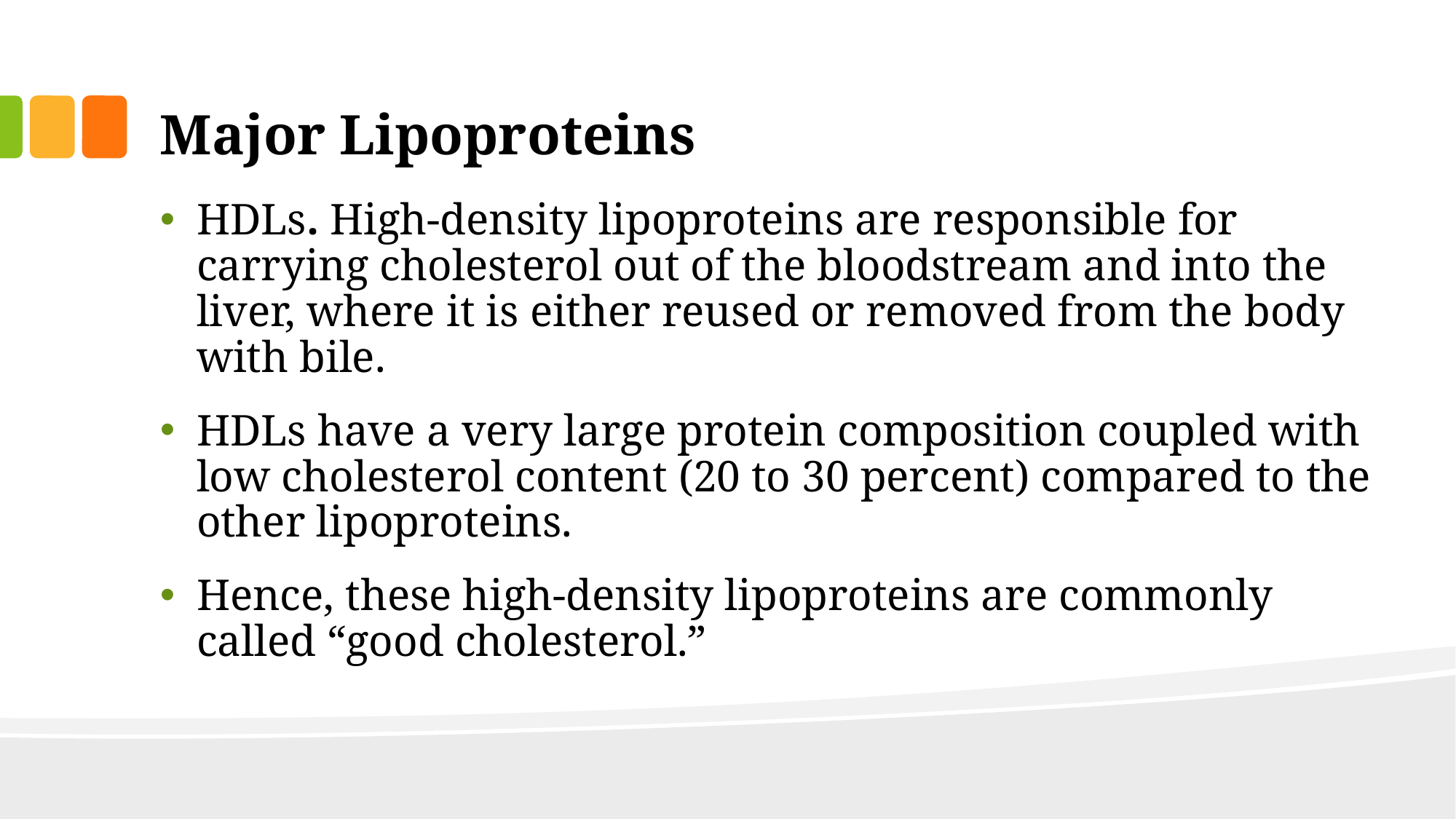

# Major Lipoproteins
HDLs. High-density lipoproteins are responsible for carrying cholesterol out of the bloodstream and into the liver, where it is either reused or removed from the body with bile.
HDLs have a very large protein composition coupled with low cholesterol content (20 to 30 percent) compared to the other lipoproteins.
Hence, these high-density lipoproteins are commonly called “good cholesterol.”